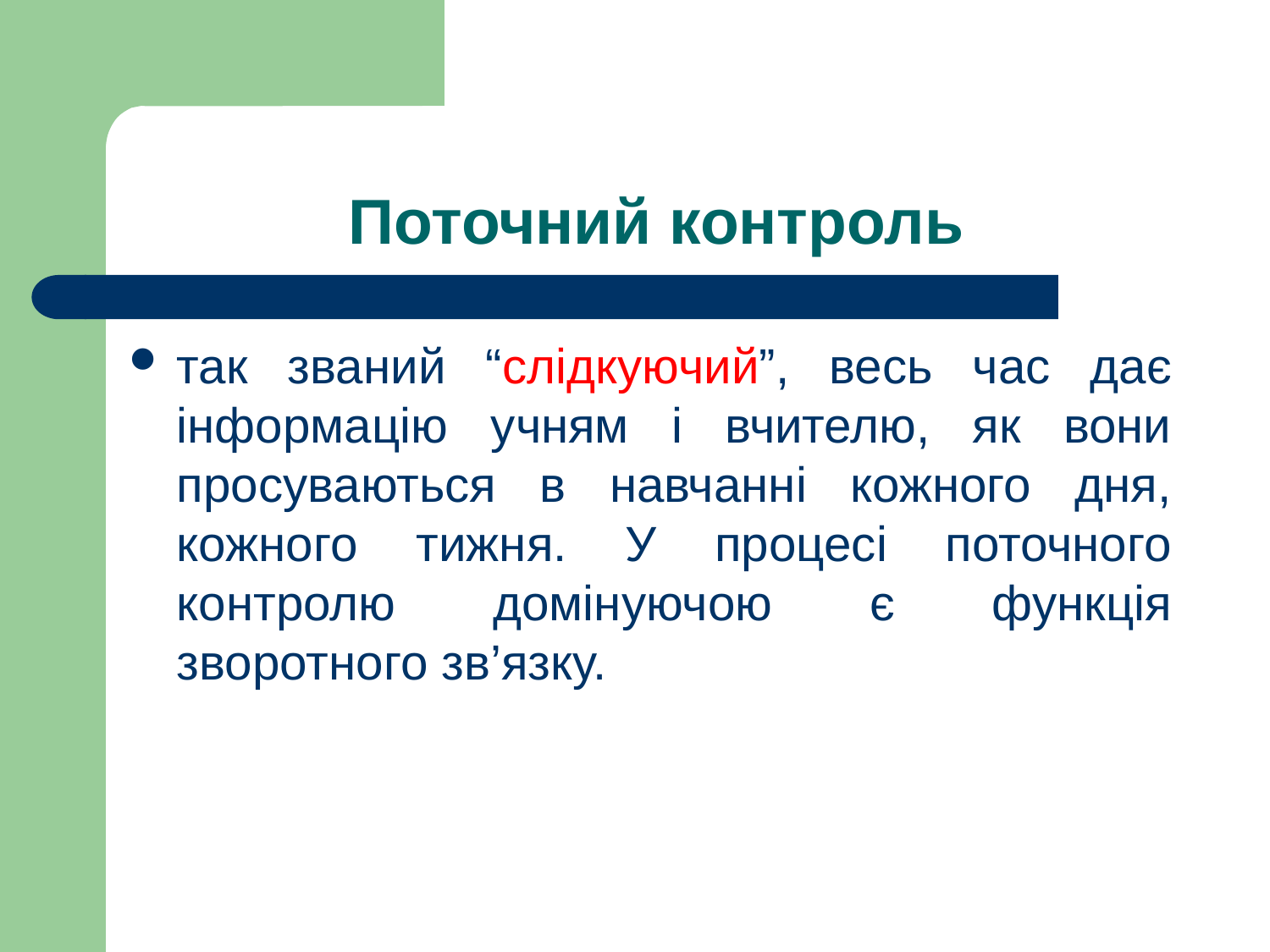

# Поточний контроль
так званий “слідкуючий”, весь час дає інформацію учням і вчителю, як вони просуваються в навчанні кожного дня, кожного тижня. У процесі поточного контролю домінуючою є функція зворотного зв’язку.